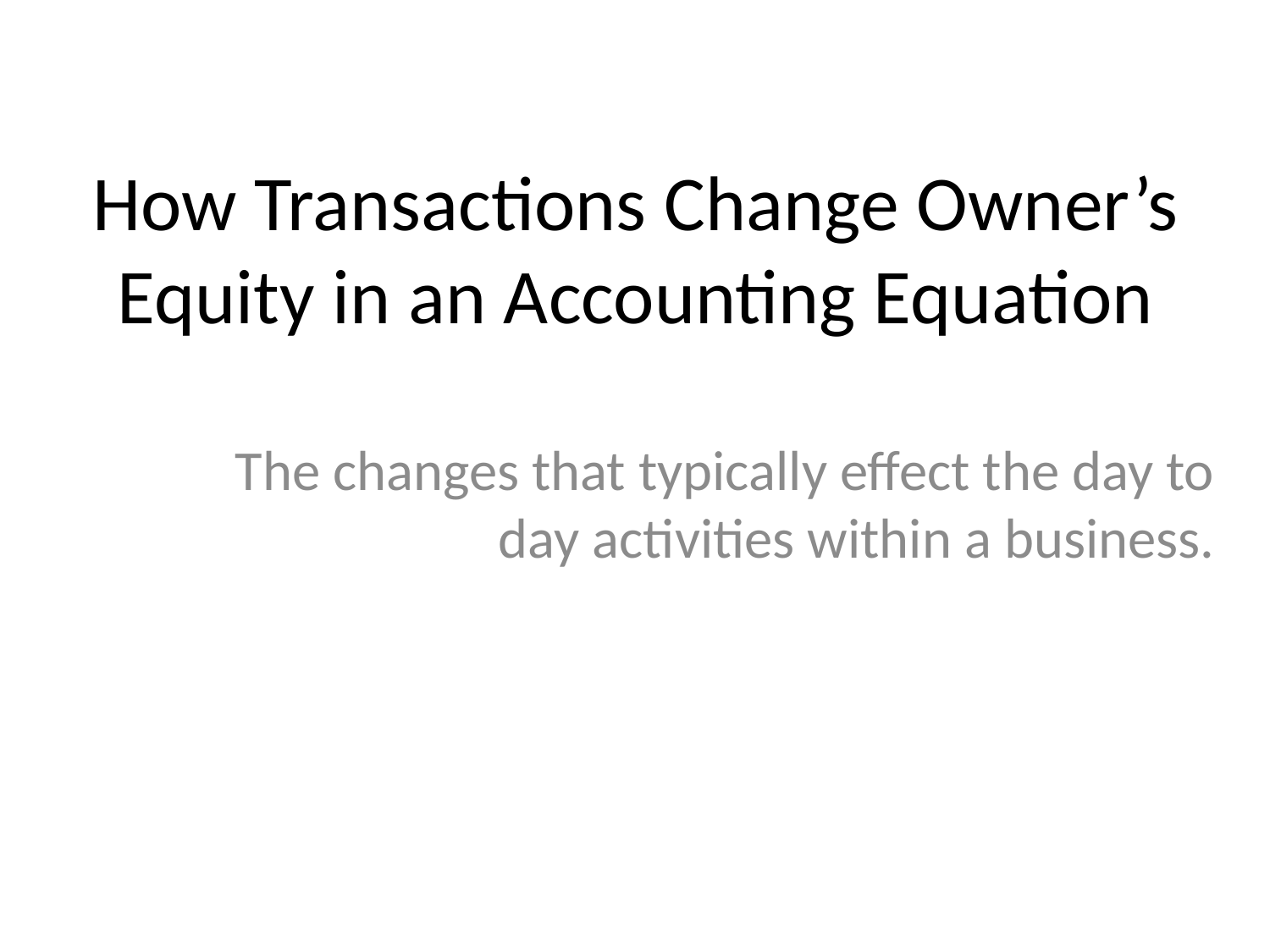

# How Transactions Change Owner’s Equity in an Accounting Equation
The changes that typically effect the day to day activities within a business.